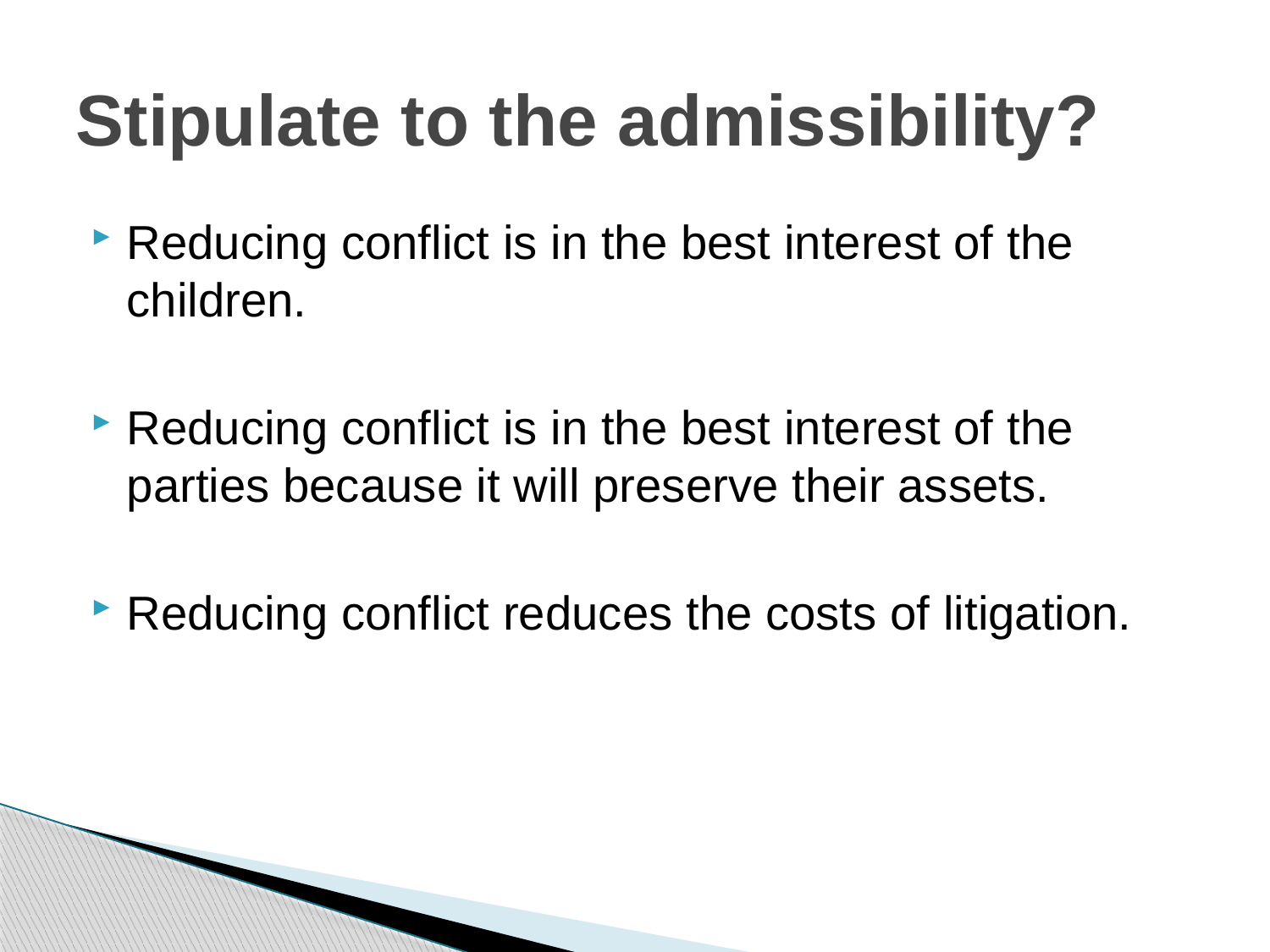

# Stipulate to the admissibility?
Reducing conflict is in the best interest of the children.

Reducing conflict is in the best interest of the parties because it will preserve their assets.

Reducing conflict reduces the costs of litigation.